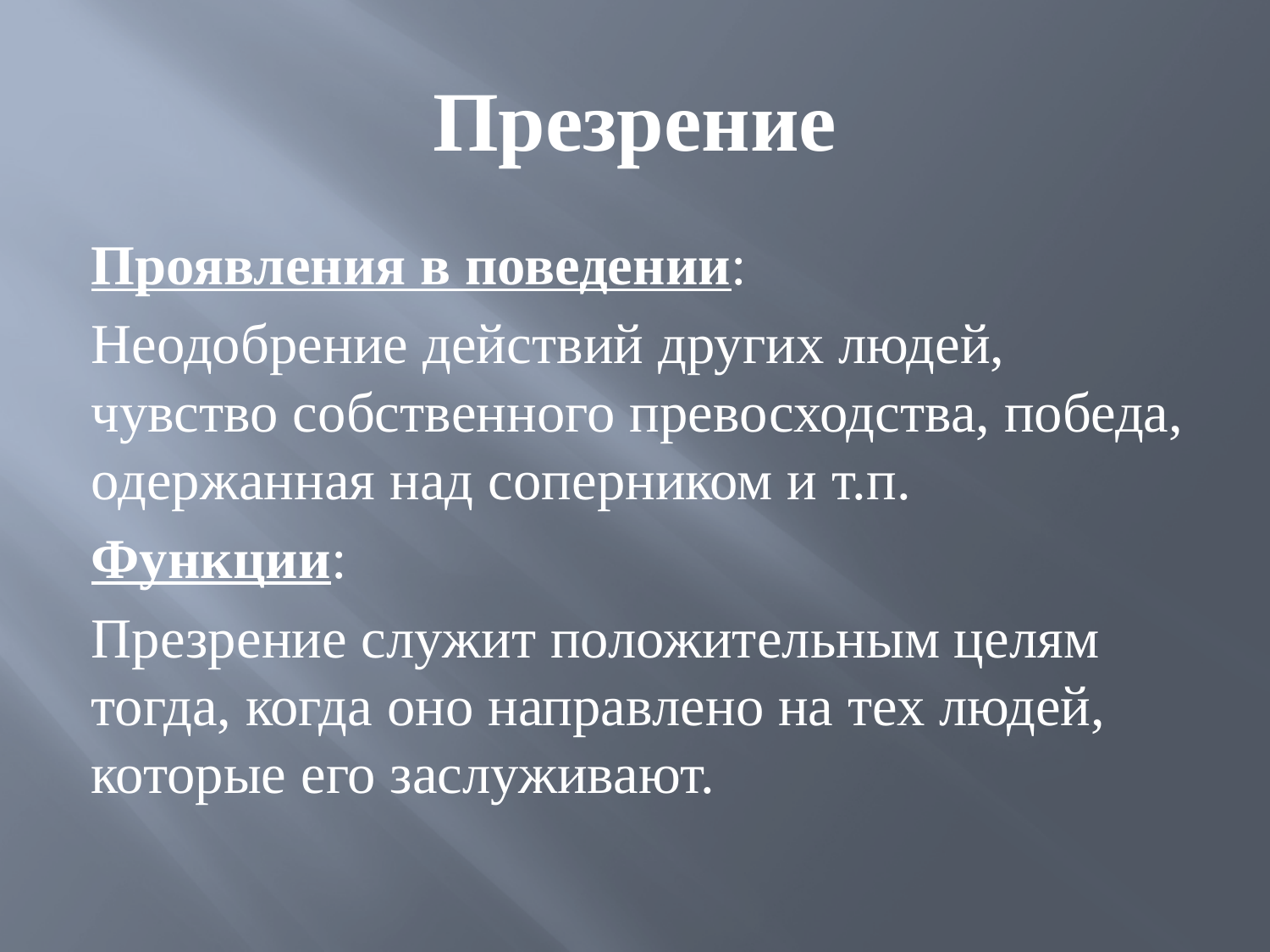

# Презрение
Проявления в поведении:
Неодобрение действий других людей, чувство собственного превосходства, победа, одержанная над соперником и т.п.
Функции:
Презрение служит положительным целям тогда, когда оно направлено на тех людей, которые его заслуживают.